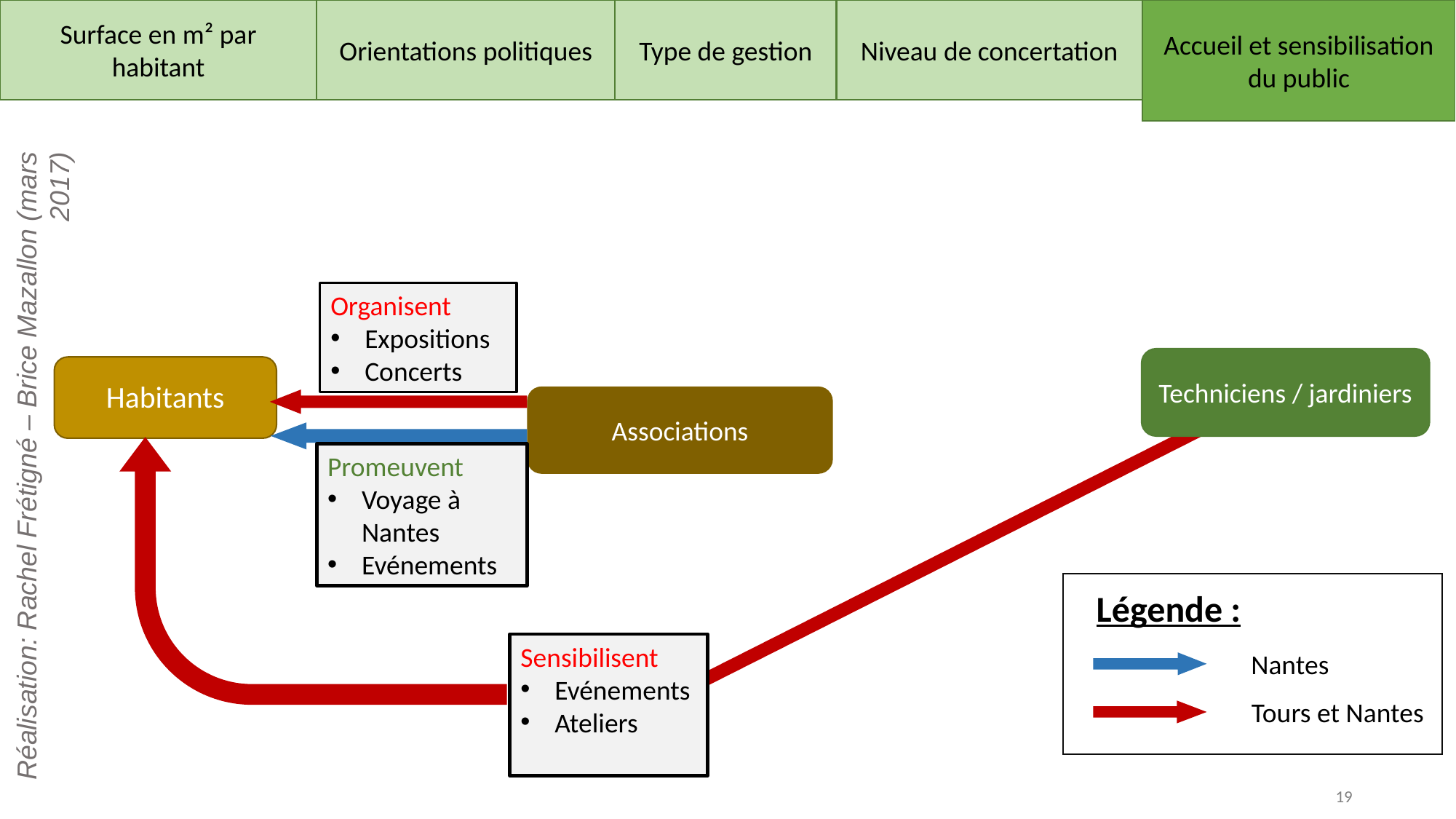

Niveau de concertation
Accueil et sensibilisation du public
Surface en m² par habitant
Orientations politiques
Type de gestion
Organisent
Expositions
Concerts
Techniciens / jardiniers
Dirigeants du service
des espaces verts

Habitants

Associations

Promeuvent
Voyage à Nantes
Evénements
Réalisation: Rachel Frétigné – Brice Mazallon (mars 2017)

Légende :
Nantes

Tours et Nantes

Sensibilisent
Evénements
Ateliers

19